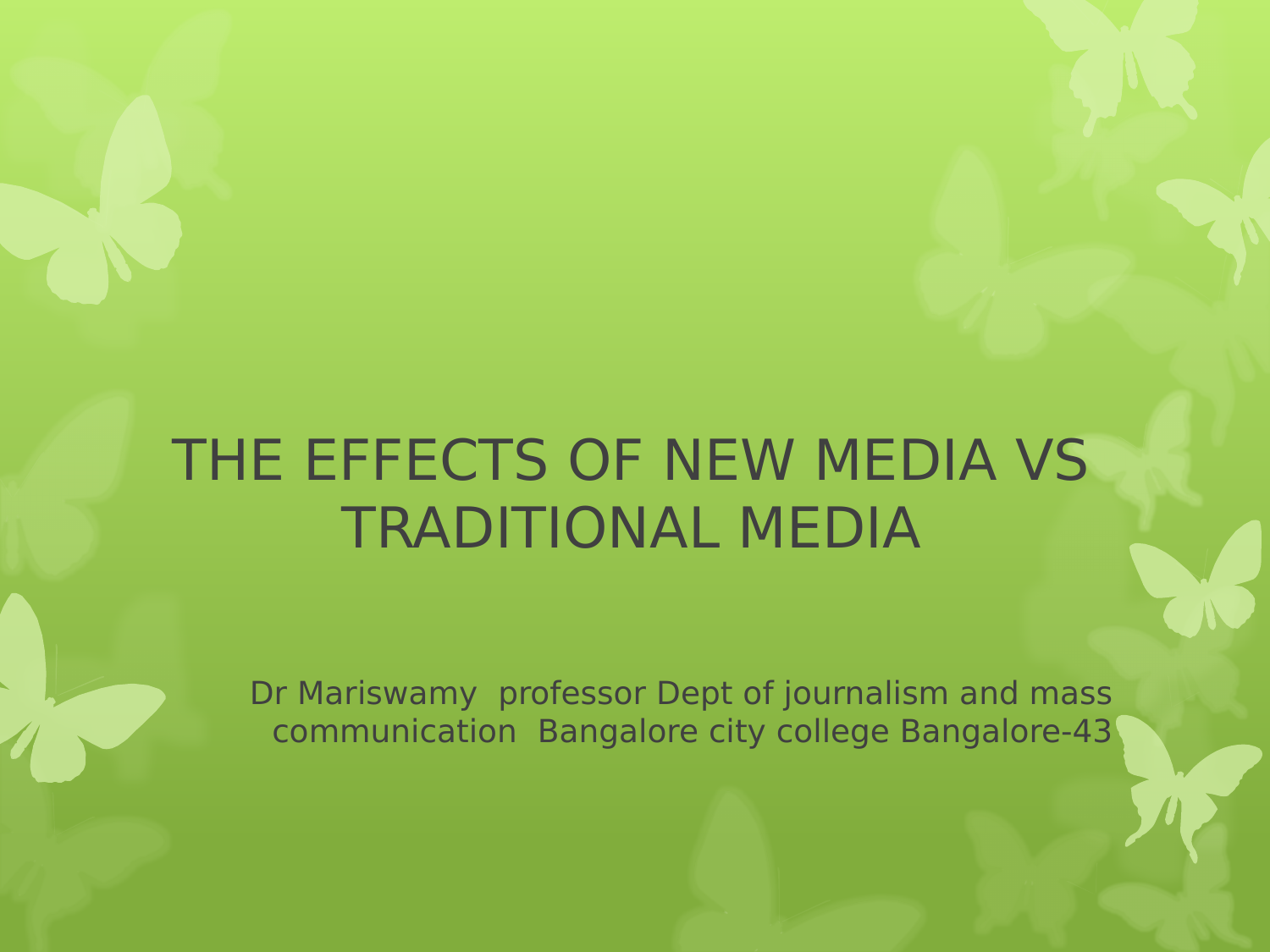

# THE EFFECTS OF NEW MEDIA VS TRADITIONAL MEDIA
Dr Mariswamy  professor Dept of journalism and mass communication  Bangalore city college Bangalore-43